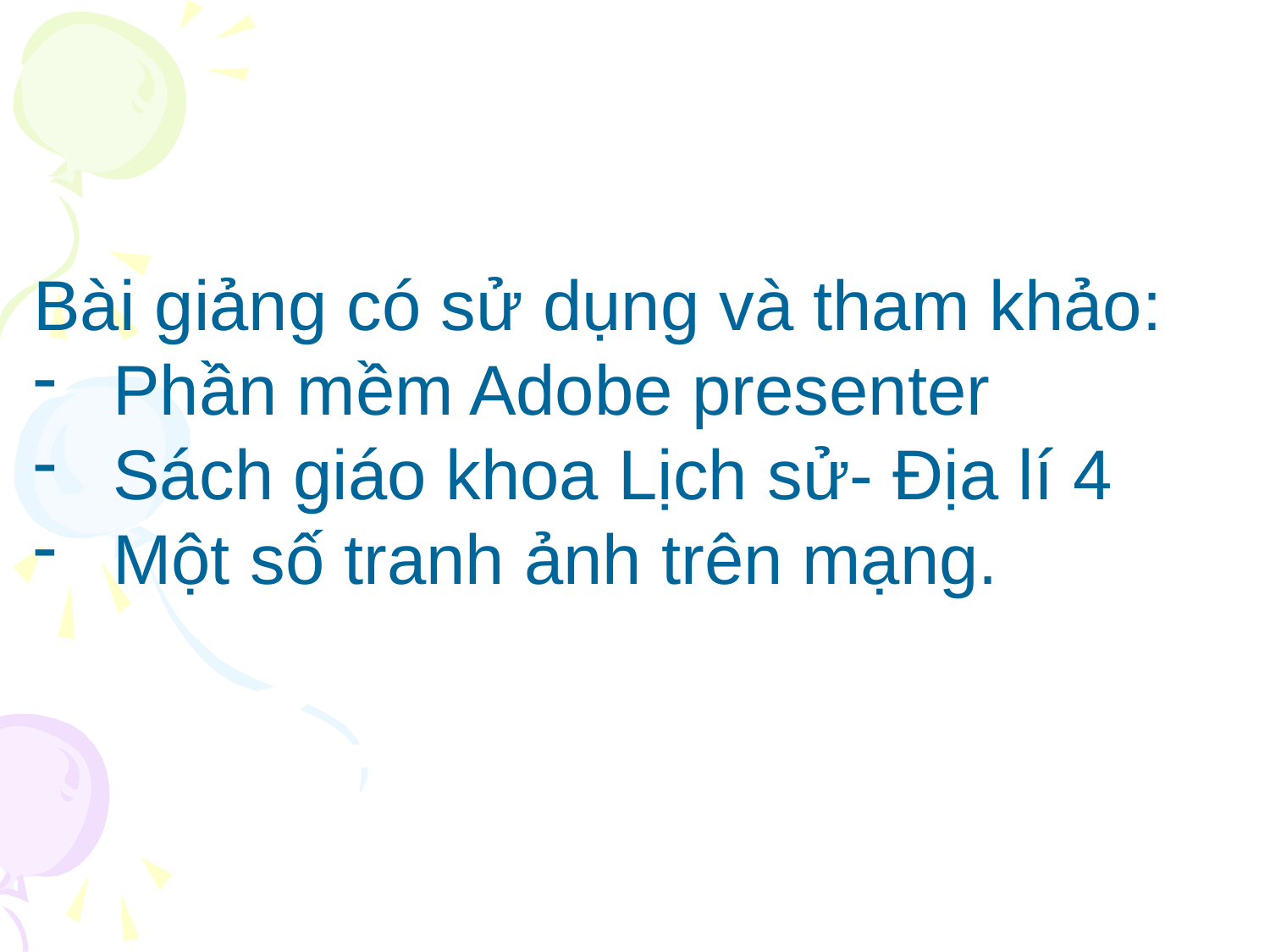

Bài giảng có sử dụng và tham khảo:
Phần mềm Adobe presenter
Sách giáo khoa Lịch sử- Địa lí 4
Một số tranh ảnh trên mạng.